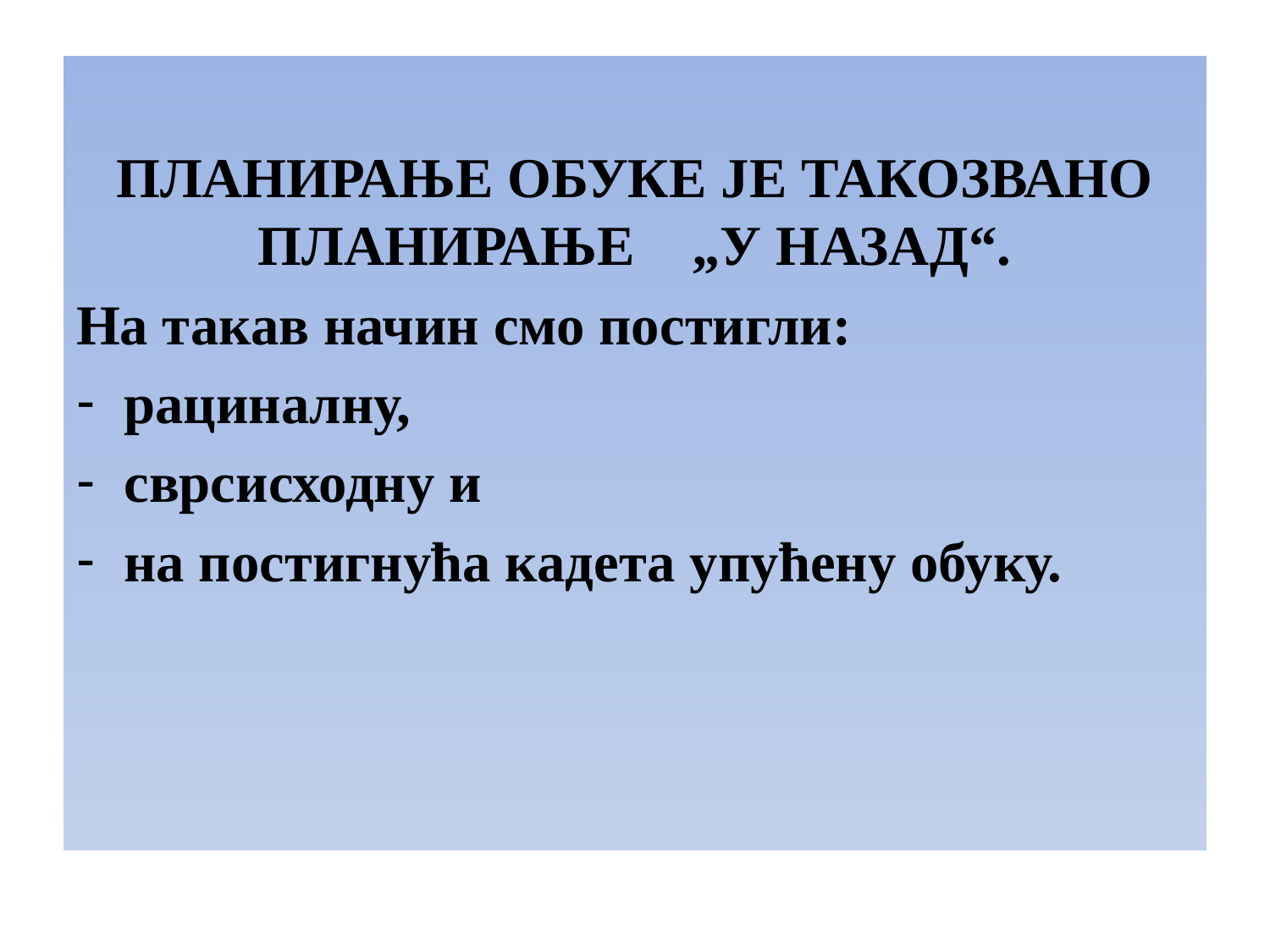

ПЛАНИРАЊЕ ОБУКЕ ЈЕ ТАКОЗВАНО ПЛАНИРАЊЕ    „У НАЗАД“.
На такав начин смо постигли:
рациналну,
сврсисходну и
на постигнућа кадета упућену обуку.